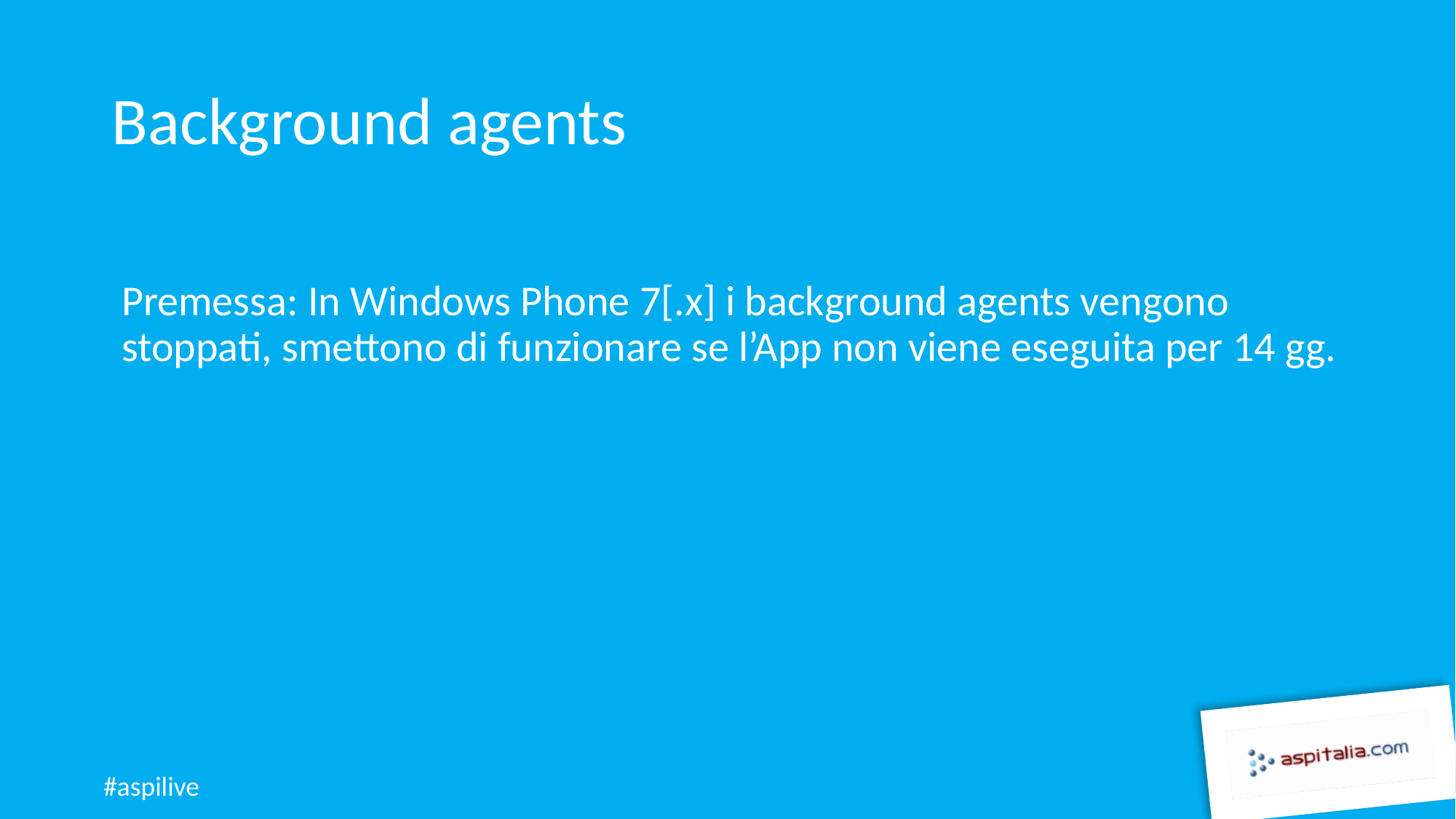

# Background agents
Premessa: In Windows Phone 7[.x] i background agents vengono stoppati, smettono di funzionare se l’App non viene eseguita per 14 gg.